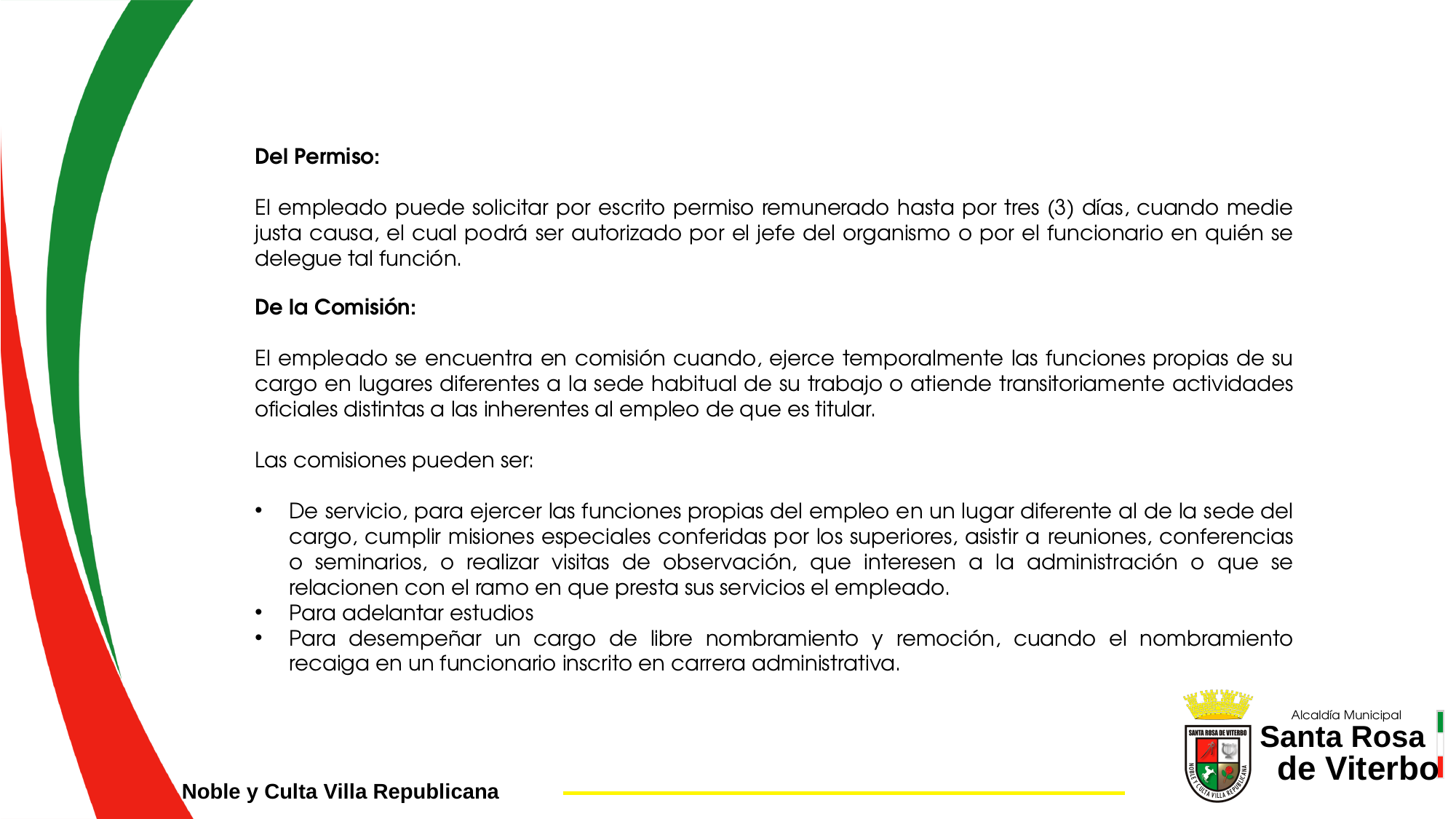

Del Permiso:

El empleado puede solicitar por escrito permiso remunerado hasta por tres (3) días, cuando medie justa causa, el cual podrá ser autorizado por el jefe del organismo o por el funcionario en quién se delegue tal función.
De la Comisión:

El empleado se encuentra en comisión cuando, ejerce temporalmente las funciones propias de su cargo en lugares diferentes a la sede habitual de su trabajo o atiende transitoriamente actividades oficiales distintas a las inherentes al empleo de que es titular.
Las comisiones pueden ser:

De servicio, para ejercer las funciones propias del empleo en un lugar diferente al de la sede del cargo, cumplir misiones especiales conferidas por los superiores, asistir a reuniones, conferencias o seminarios, o realizar visitas de observación, que interesen a la administración o que se relacionen con el ramo en que presta sus servicios el empleado.
Para adelantar estudios
Para desempeñar un cargo de libre nombramiento y remoción, cuando el nombramiento recaiga en un funcionario inscrito en carrera administrativa.